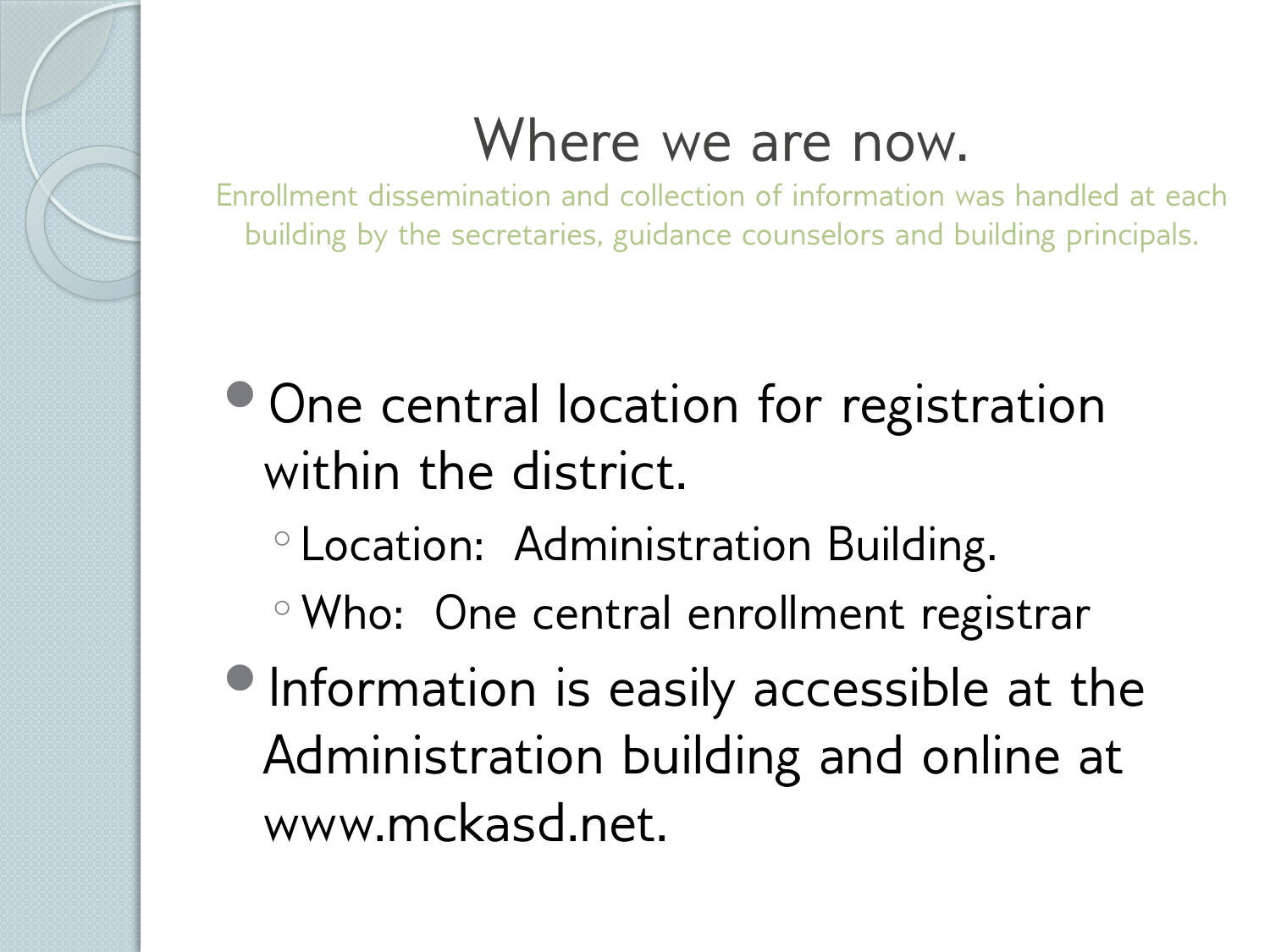

# Where we are now. Enrollment dissemination and collection of information was handled at each building by the secretaries, guidance counselors and building principals.
One central location for registration within the district.
Location:  Administration Building.
Who:  One central enrollment registrar
Information is easily accessible at the Administration building and online at www.mckasd.net.